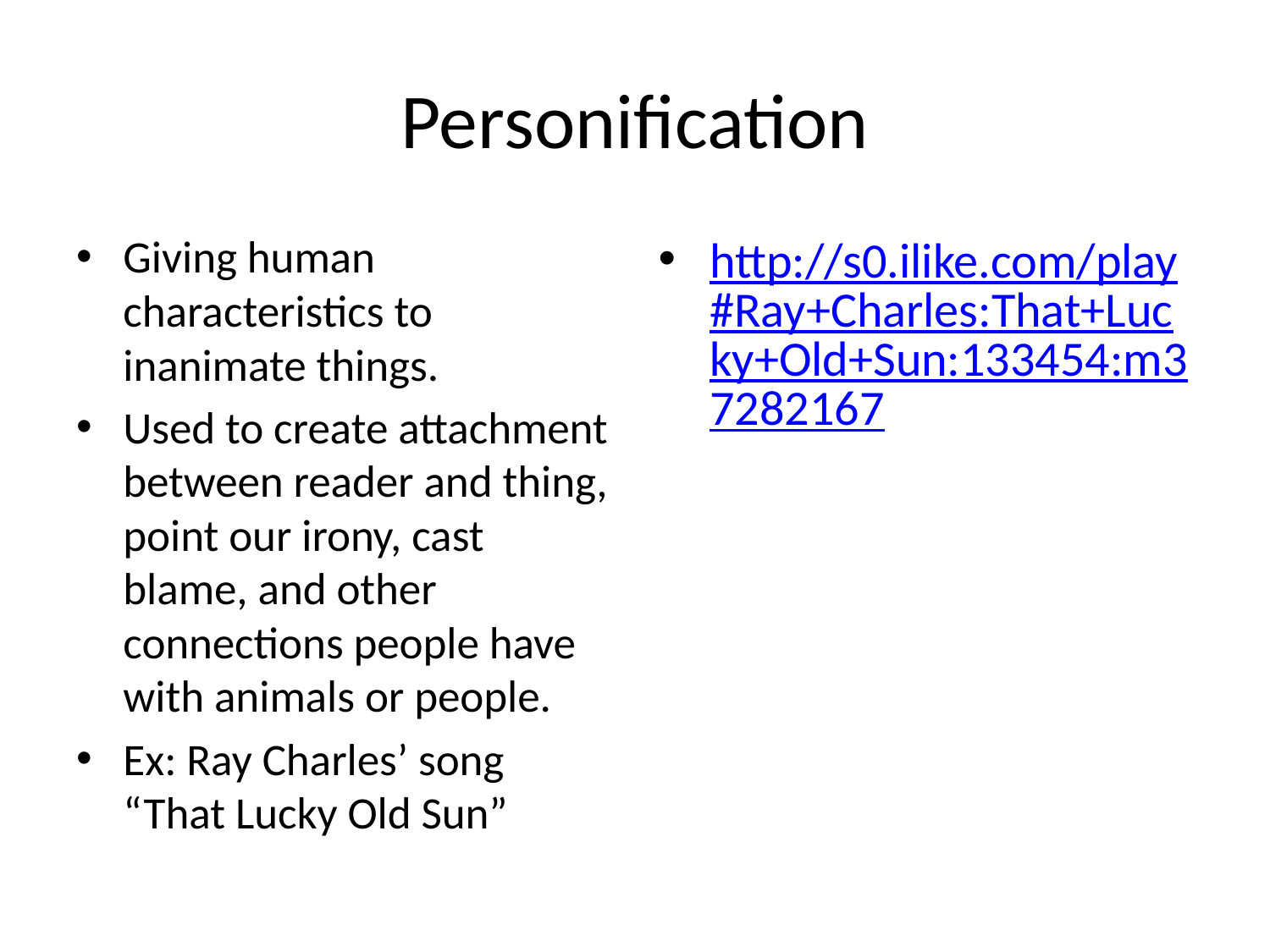

# Personification
Giving human characteristics to inanimate things.
Used to create attachment between reader and thing, point our irony, cast blame, and other connections people have with animals or people.
Ex: Ray Charles’ song “That Lucky Old Sun”
http://s0.ilike.com/play#Ray+Charles:That+Lucky+Old+Sun:133454:m37282167